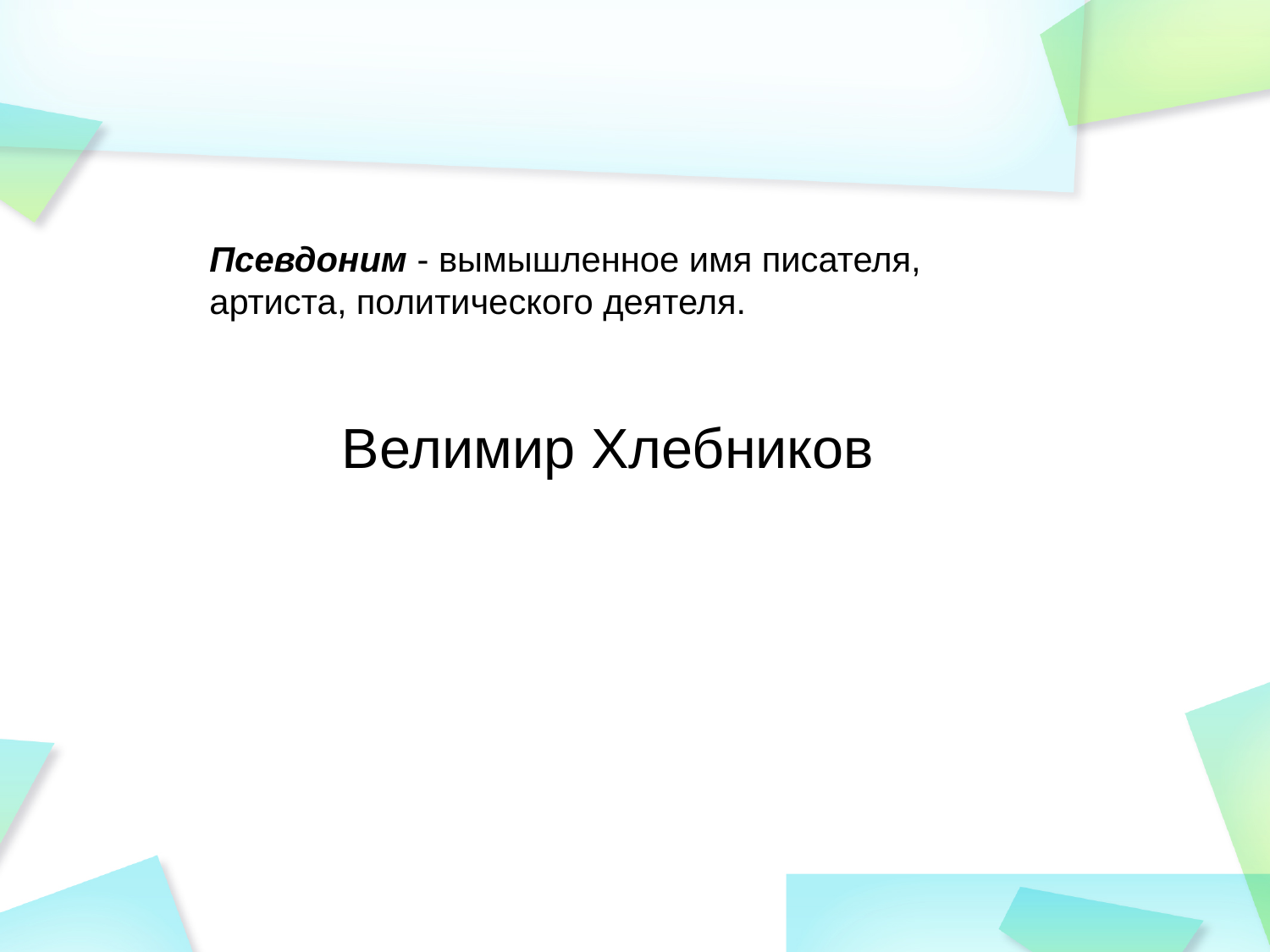

Псевдоним - вымышленное имя писателя, артиста, политического деятеля.
Велимир Хлебников